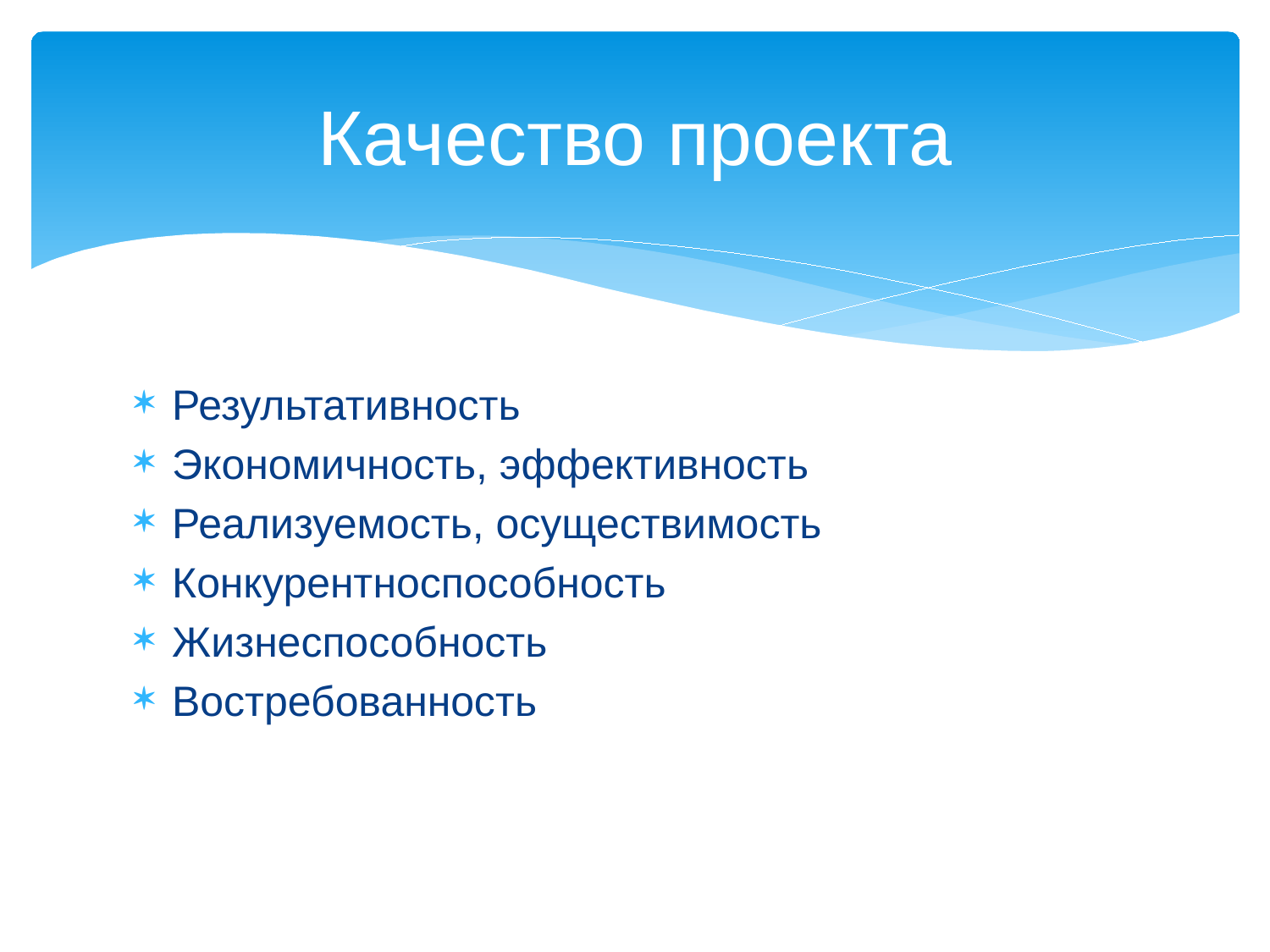

# Качество проекта
Результативность
Экономичность, эффективность
Реализуемость, осуществимость
Конкурентноспособность
Жизнеспособность
Востребованность